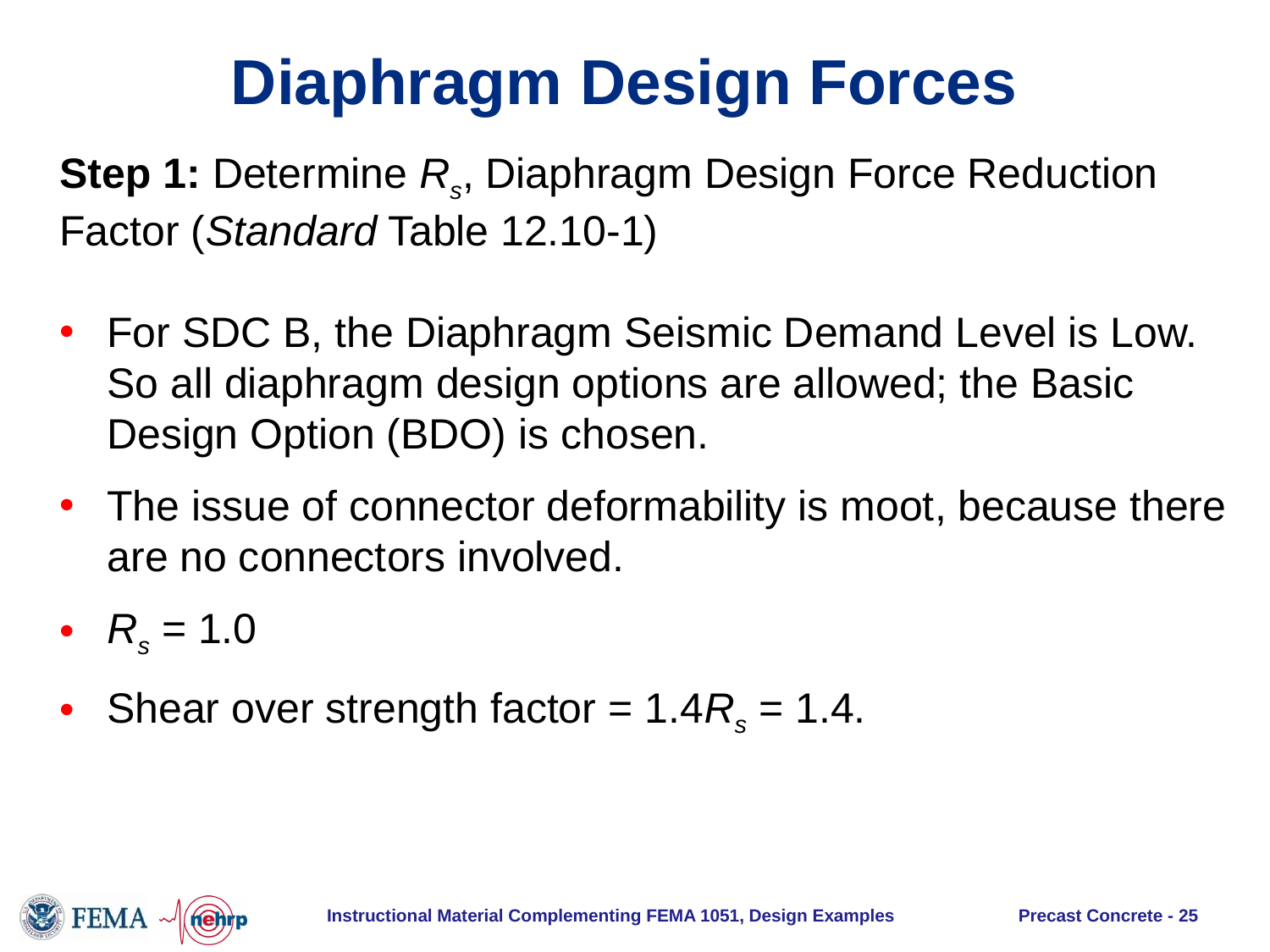

# Diaphragm Design Forces
Step 1: Determine Rs, Diaphragm Design Force Reduction Factor (Standard Table 12.10-1)

For SDC B, the Diaphragm Seismic Demand Level is Low. So all diaphragm design options are allowed; the Basic Design Option (BDO) is chosen.
The issue of connector deformability is moot, because there are no connectors involved.
Rs = 1.0
Shear over strength factor = 1.4Rs = 1.4.